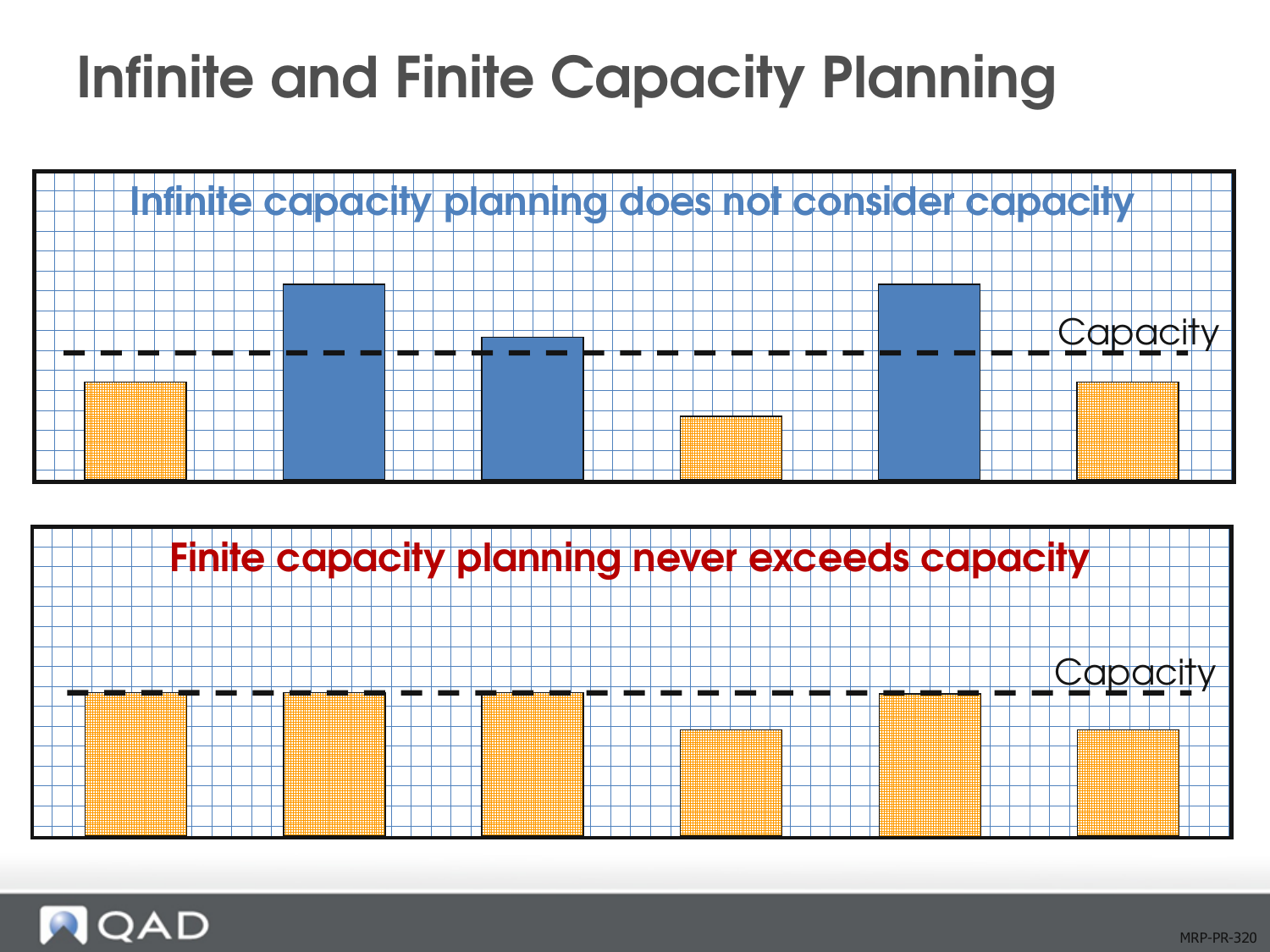

# Infinite and Finite Capacity Planning
Infinite capacity planning does not consider capacity

Capacity

Finite capacity planning never exceeds capacity
Capacity

MRP-PR-320